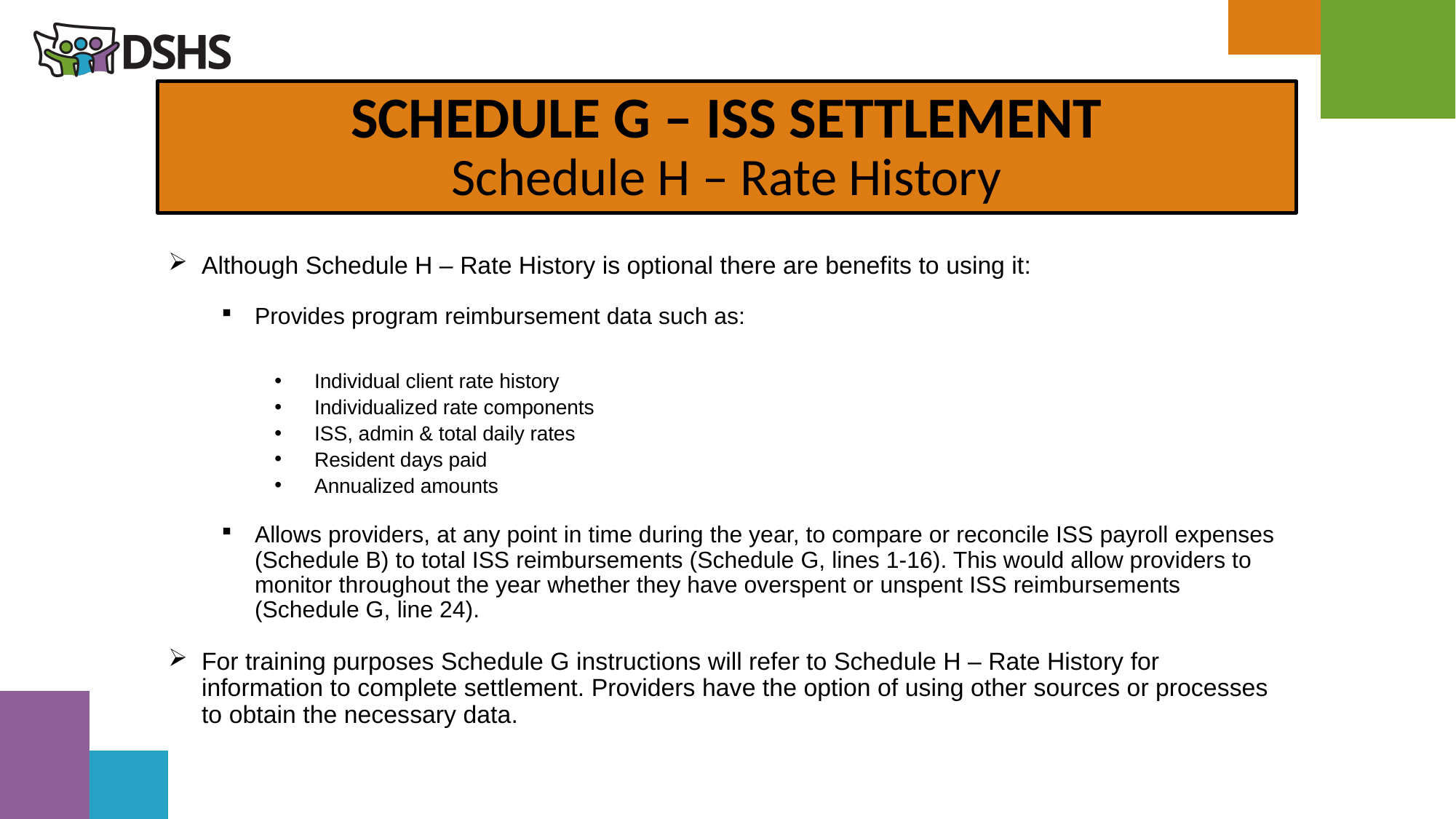

# SCHEDULE G – ISS SETTLEMENT Schedule H – Rate History

Although Schedule H – Rate History is optional there are benefits to using it:

Provides program reimbursement data such as:

Individual client rate history
Individualized rate components
ISS, admin & total daily rates
Resident days paid
Annualized amounts

Allows providers, at any point in time during the year, to compare or reconcile ISS payroll expenses (Schedule B) to total ISS reimbursements (Schedule G, lines 1-16). This would allow providers to monitor throughout the year whether they have overspent or unspent ISS reimbursements (Schedule G, line 24).

For training purposes Schedule G instructions will refer to Schedule H – Rate History for information to complete settlement. Providers have the option of using other sources or processes to obtain the necessary data.